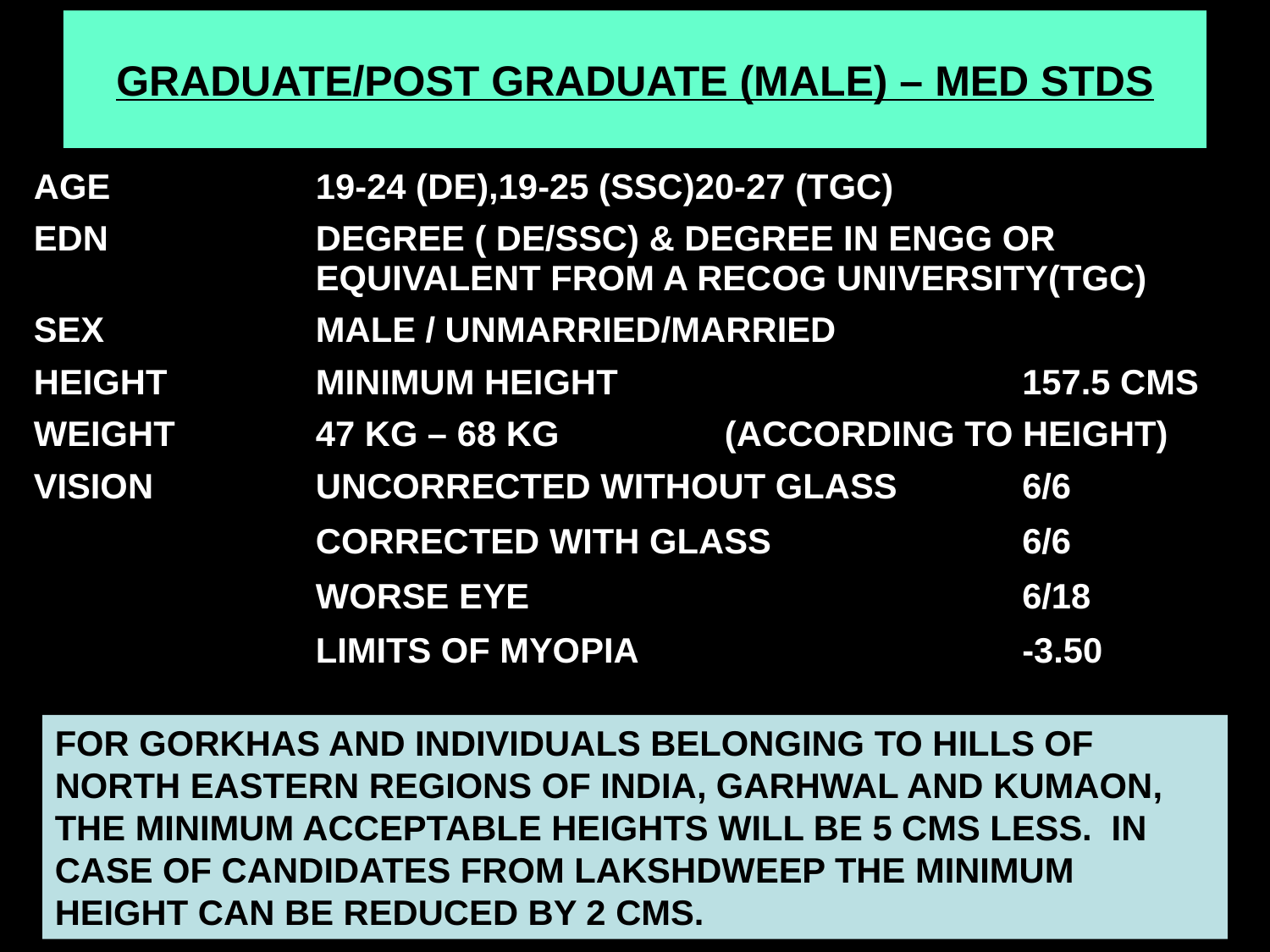

GRADUATE/POST GRADUATE (MALE) – MED STDS
| AGE | 19-24 (DE),19-25 (SSC)20-27 (TGC) |  |
| --- | --- | --- |
| EDN | DEGREE ( DE/SSC) & DEGREE IN ENGG OR EQUIVALENT FROM A RECOG UNIVERSITY(TGC) |  |
| SEX | MALE / UNMARRIED/MARRIED |  |
| HEIGHT | MINIMUM HEIGHT | 157.5 CMS |
| WEIGHT | 47 KG – 68 KG (ACCORDING TO HEIGHT) |  |
| VISION | UNCORRECTED WITHOUT GLASS | 6/6 |
|  | CORRECTED WITH GLASS | 6/6 |
|  | WORSE EYE | 6/18 |
|  | LIMITS OF MYOPIA | -3.50 |
FOR GORKHAS AND INDIVIDUALS BELONGING TO HILLS OF NORTH EASTERN REGIONS OF INDIA, GARHWAL AND KUMAON, THE MINIMUM ACCEPTABLE HEIGHTS WILL BE 5 CMS LESS.  IN CASE OF CANDIDATES FROM LAKSHDWEEP THE MINIMUM HEIGHT CAN BE REDUCED BY 2 CMS.